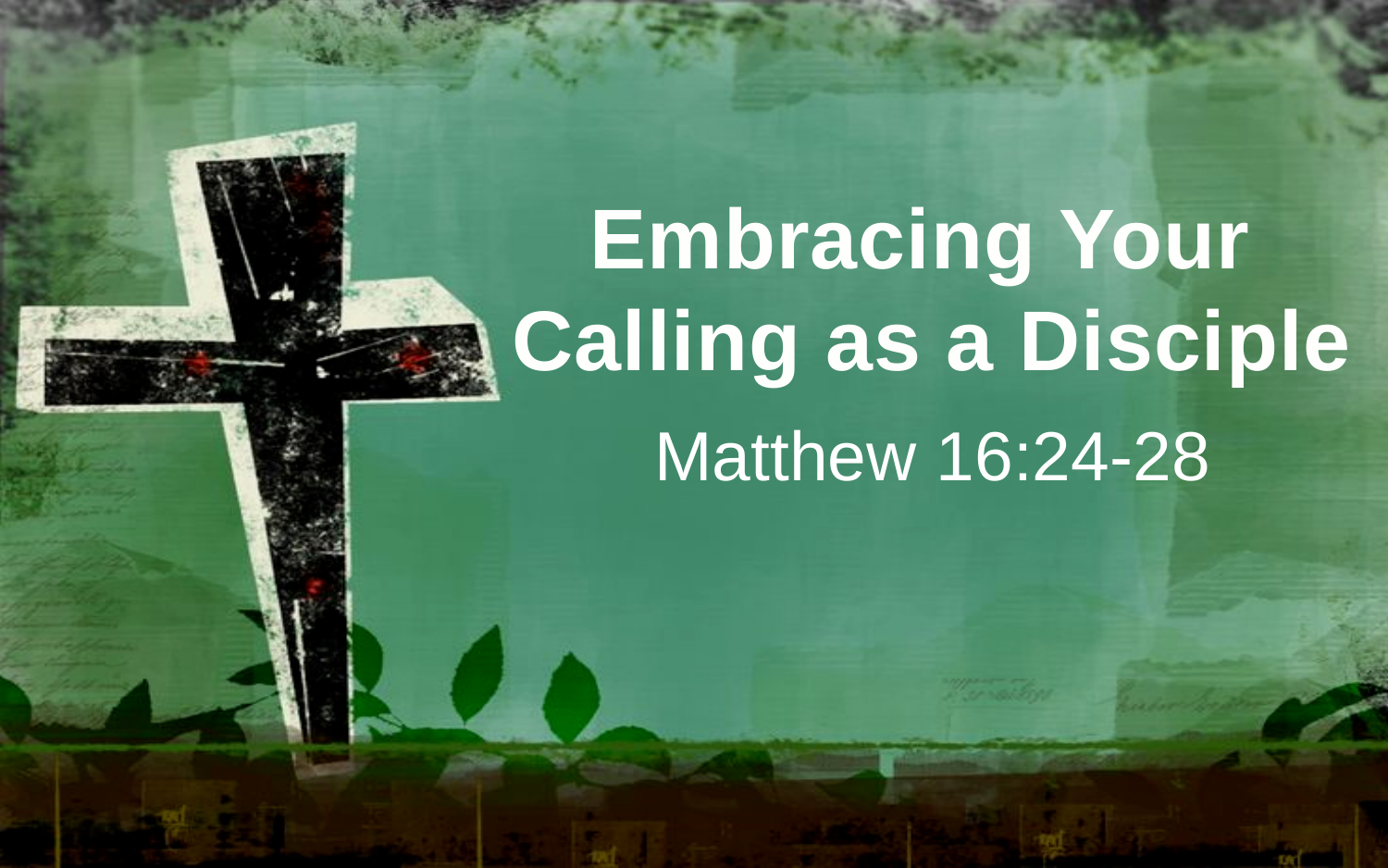

Embracing Your
Calling as a Disciple
Matthew 16:24-28